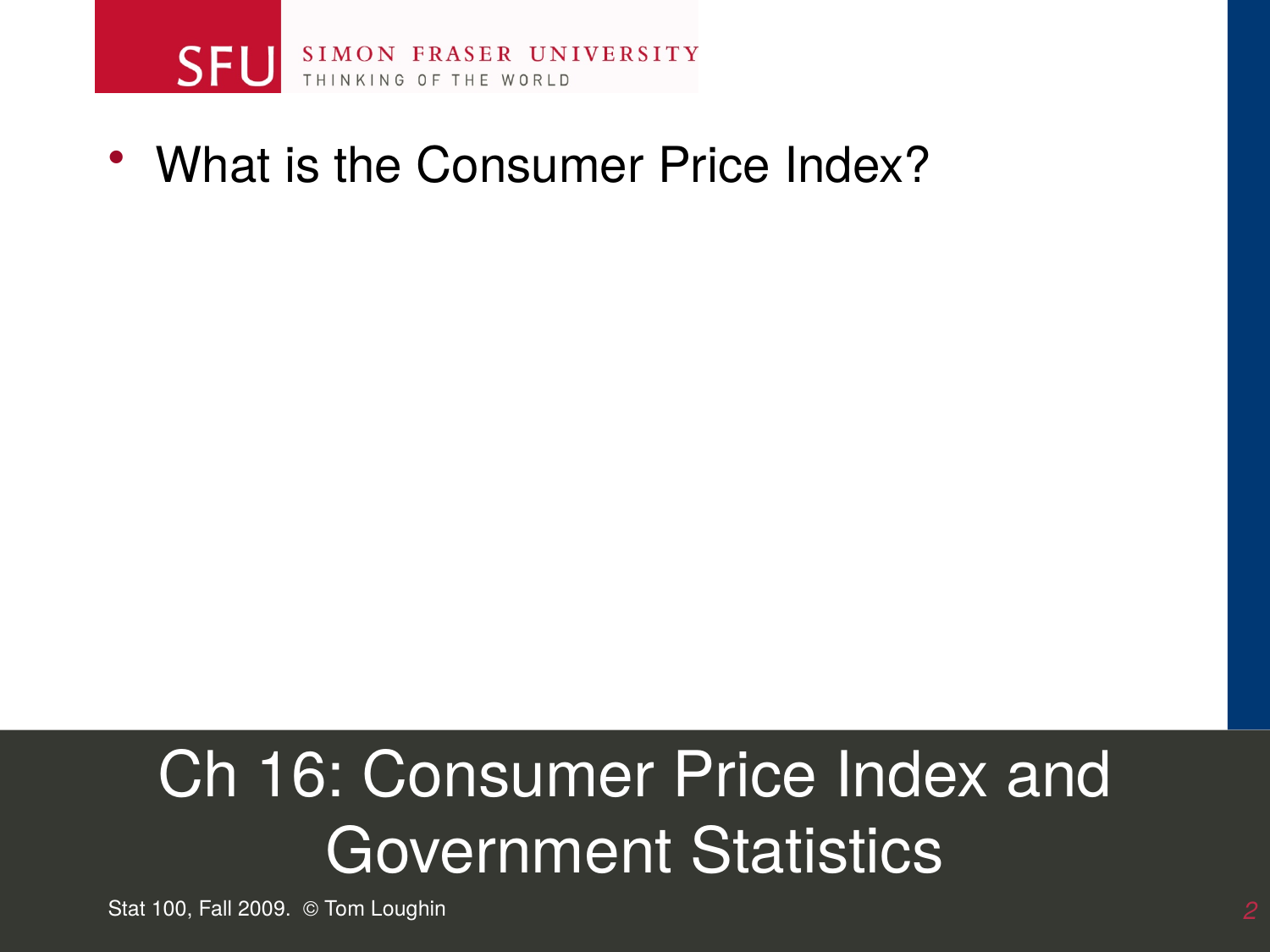

What is the Consumer Price Index?

# Ch 16: Consumer Price Index and Government Statistics
Stat 100, Fall 2009.  © Tom Loughin
2